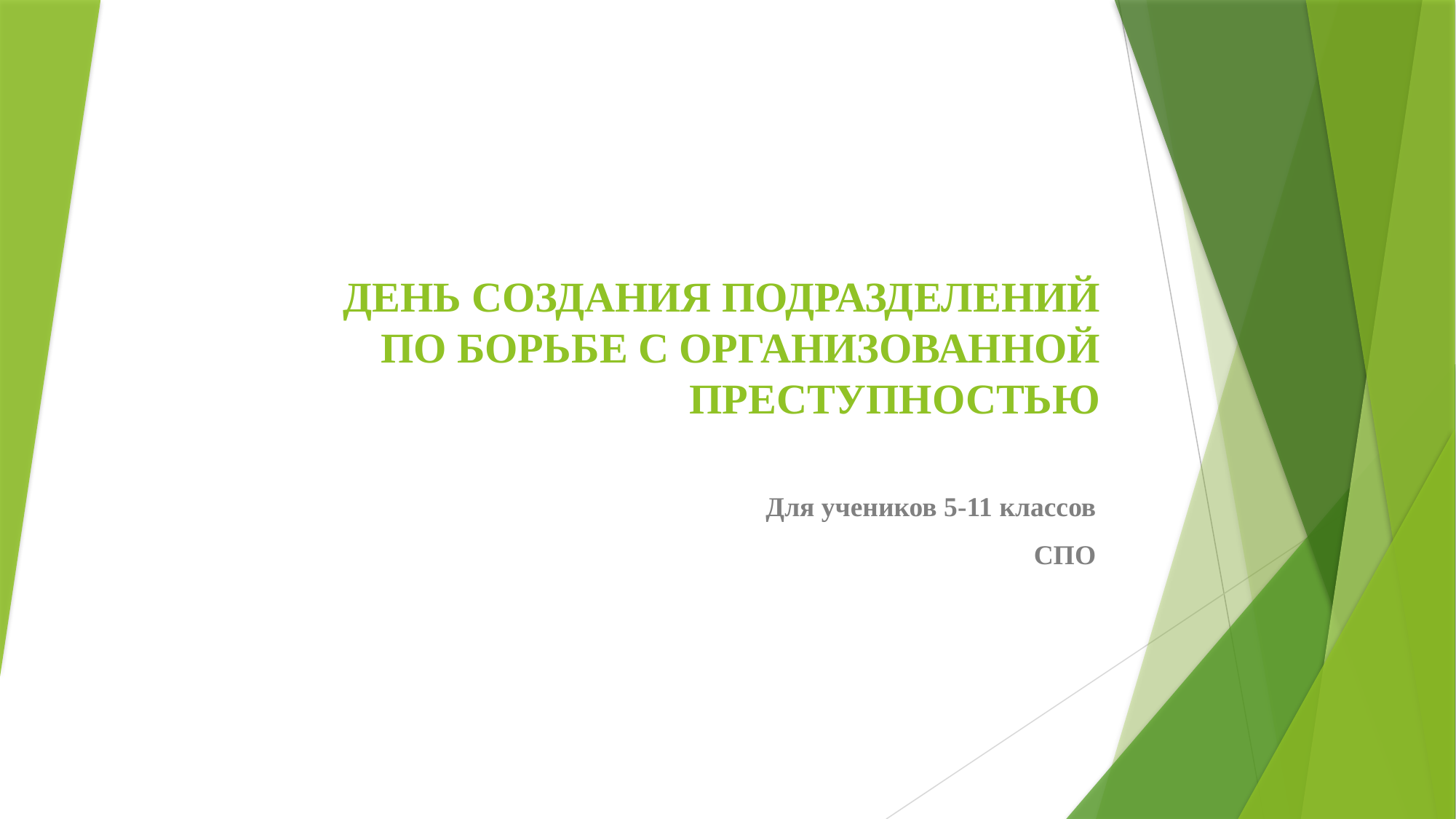

# День создания подразделений по борьбе с организованной преступностью
Для учеников 5-11 классов
СПО